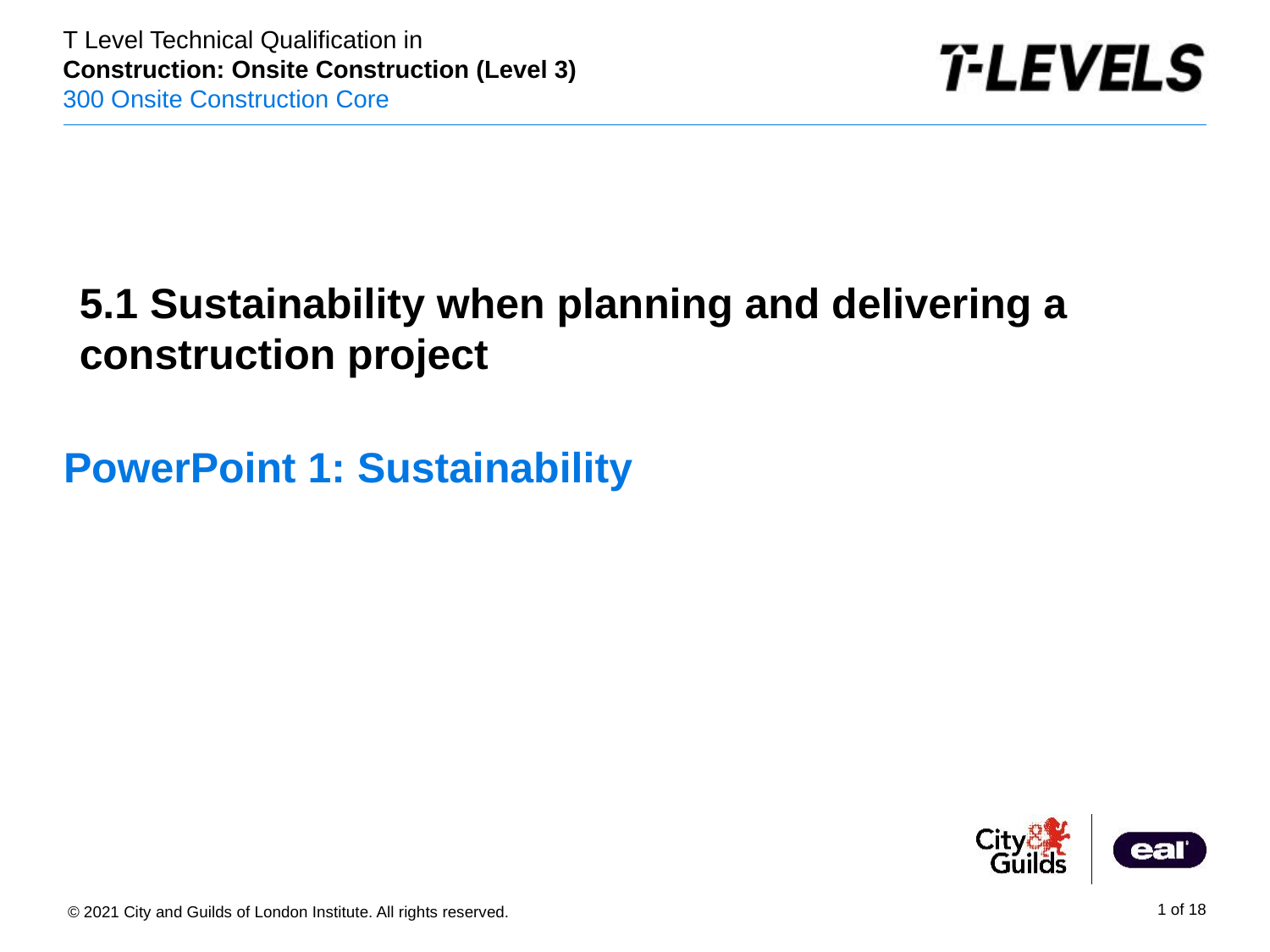

PowerPoint presentation
5.1 Sustainability when planning and delivering a construction project
# PowerPoint 1: Sustainability